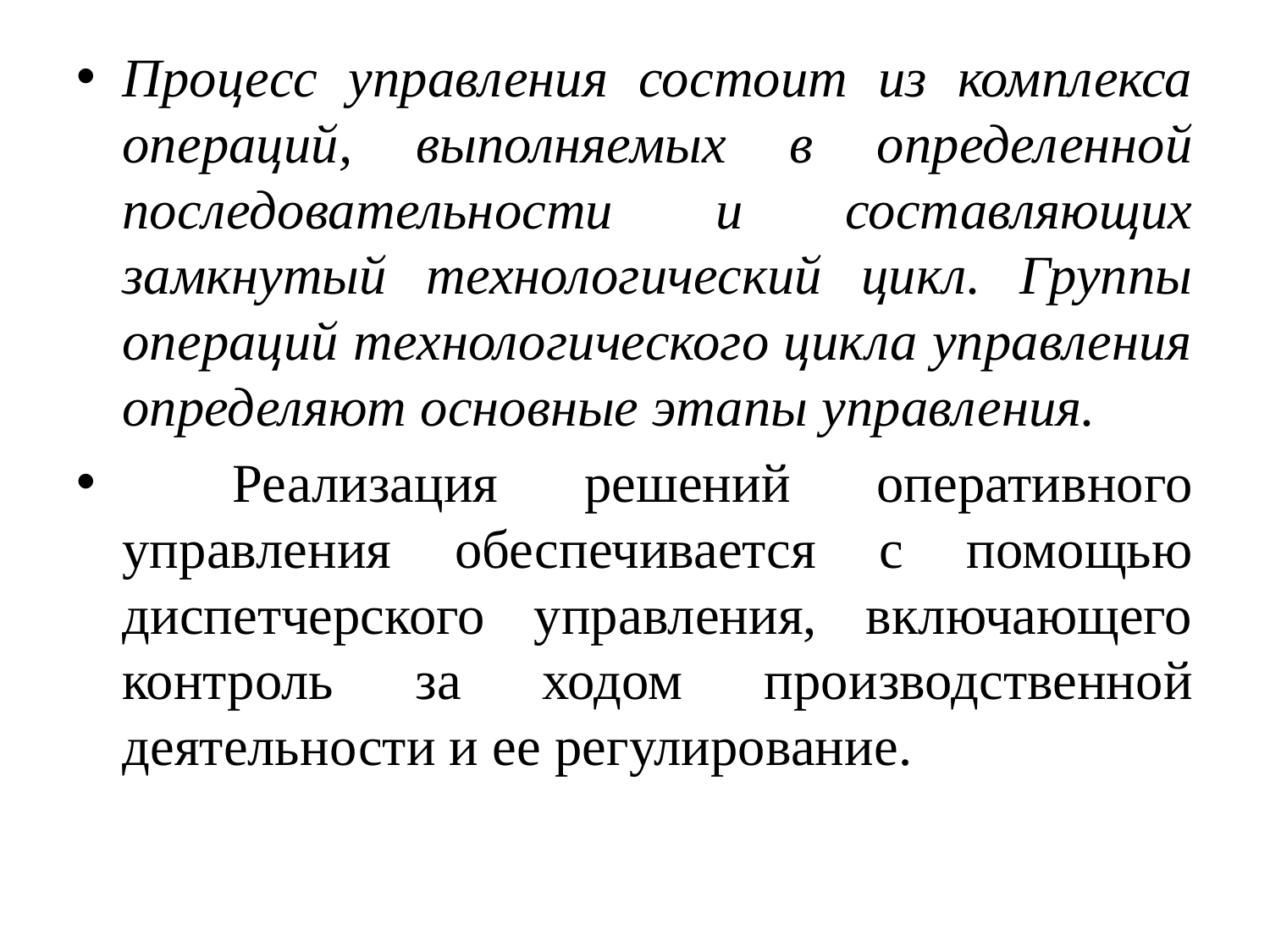

Процесс управления состоит из комплекса операций, выполняемых в определенной последовательности и составляющих замкнутый технологический цикл. Группы операций технологического цикла управления определяют основные этапы управления.
        Реализация решений оперативного управления обеспечивается с помощью диспетчерского управления, включающего контроль за ходом производственной деятельности и ее регулирование.